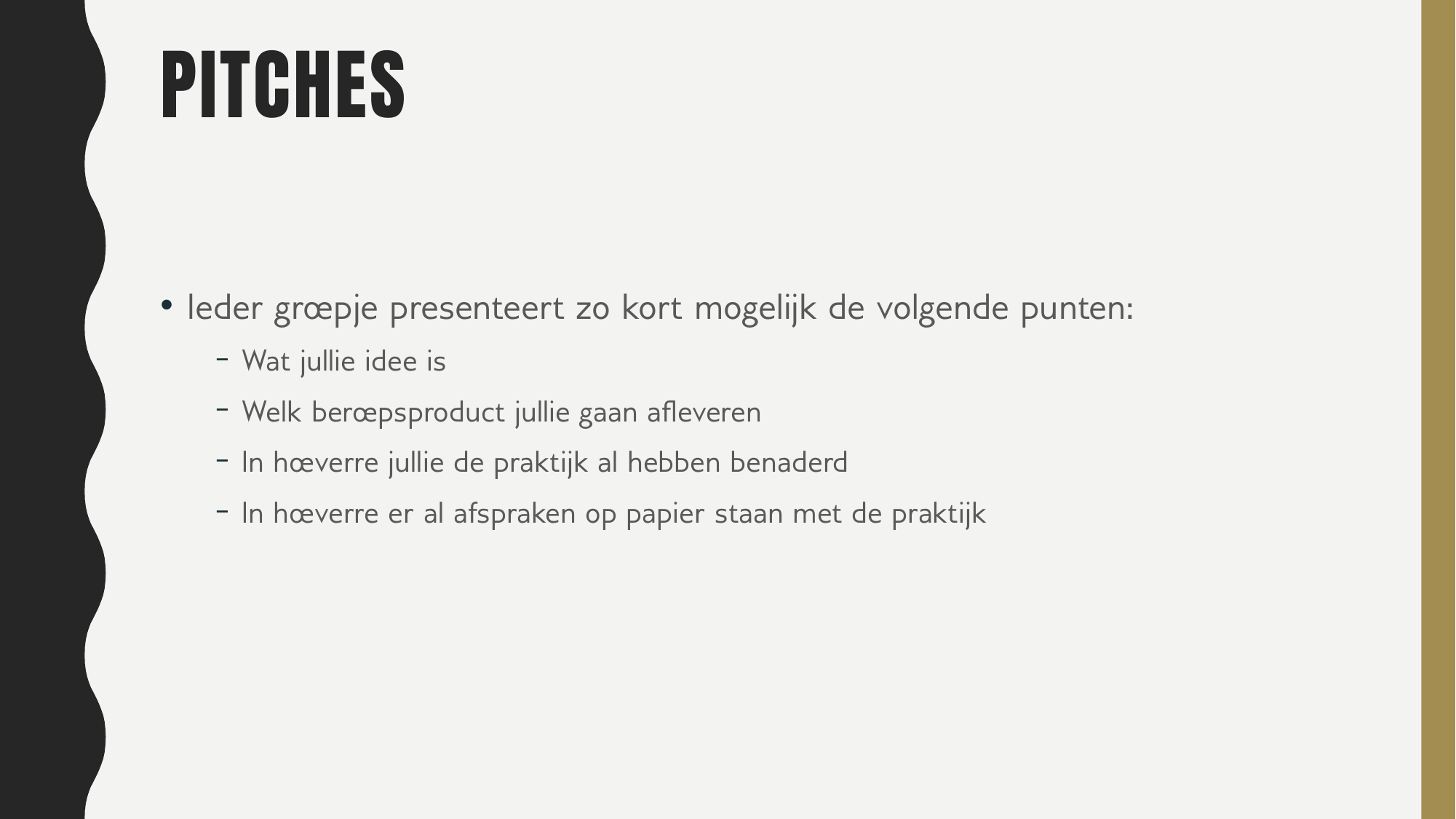

# Pitches
Ieder groepje presenteert zo kort mogelijk de volgende punten:
Wat jullie idee is
Welk beroepsproduct jullie gaan afleveren
In hoeverre jullie de praktijk al hebben benaderd
In hoeverre er al afspraken op papier staan met de praktijk